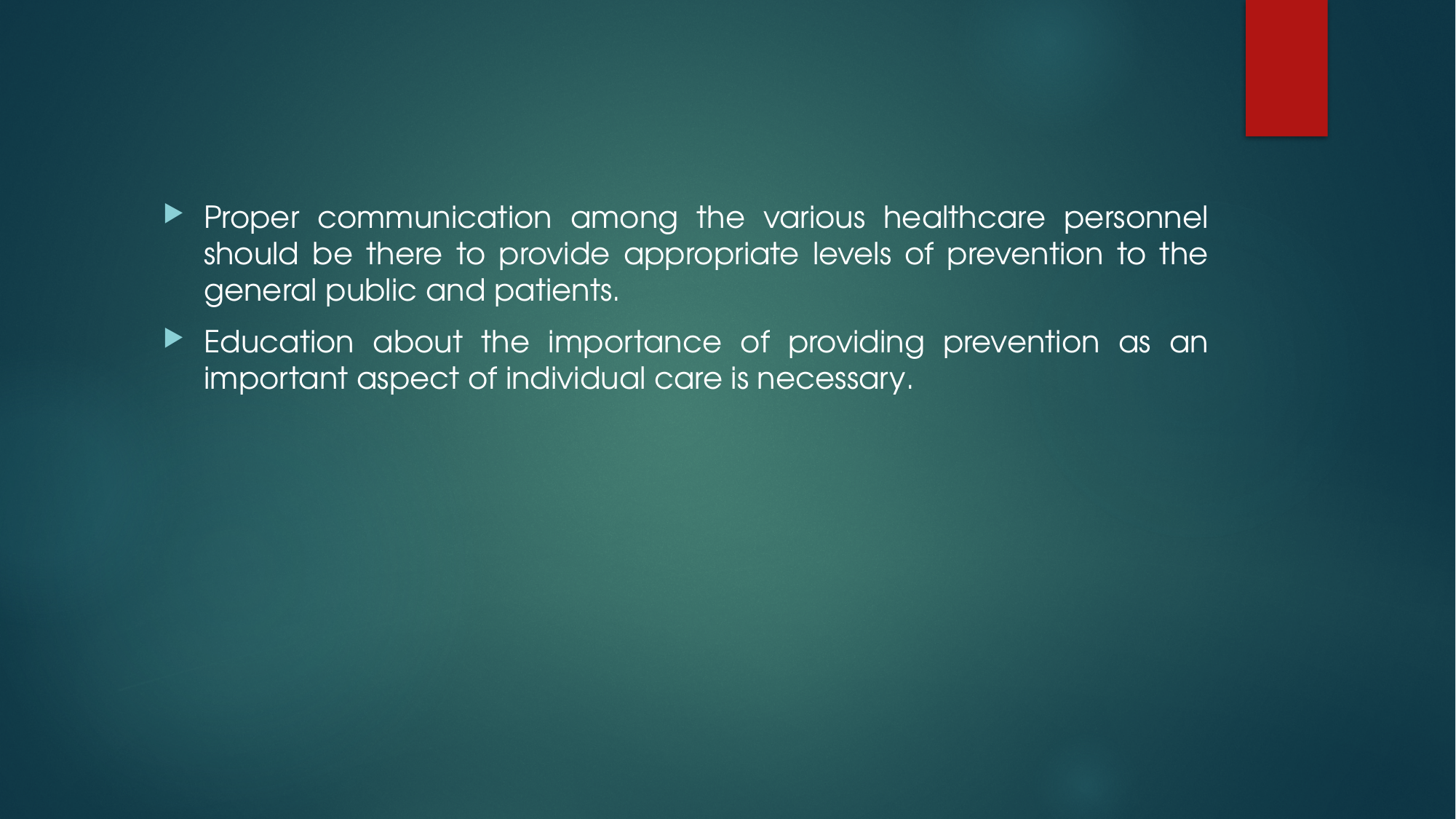

Proper communication among the various healthcare personnel should be there to provide appropriate levels of prevention to the general public and patients.
Education about the importance of providing prevention as an important aspect of individual care is necessary.